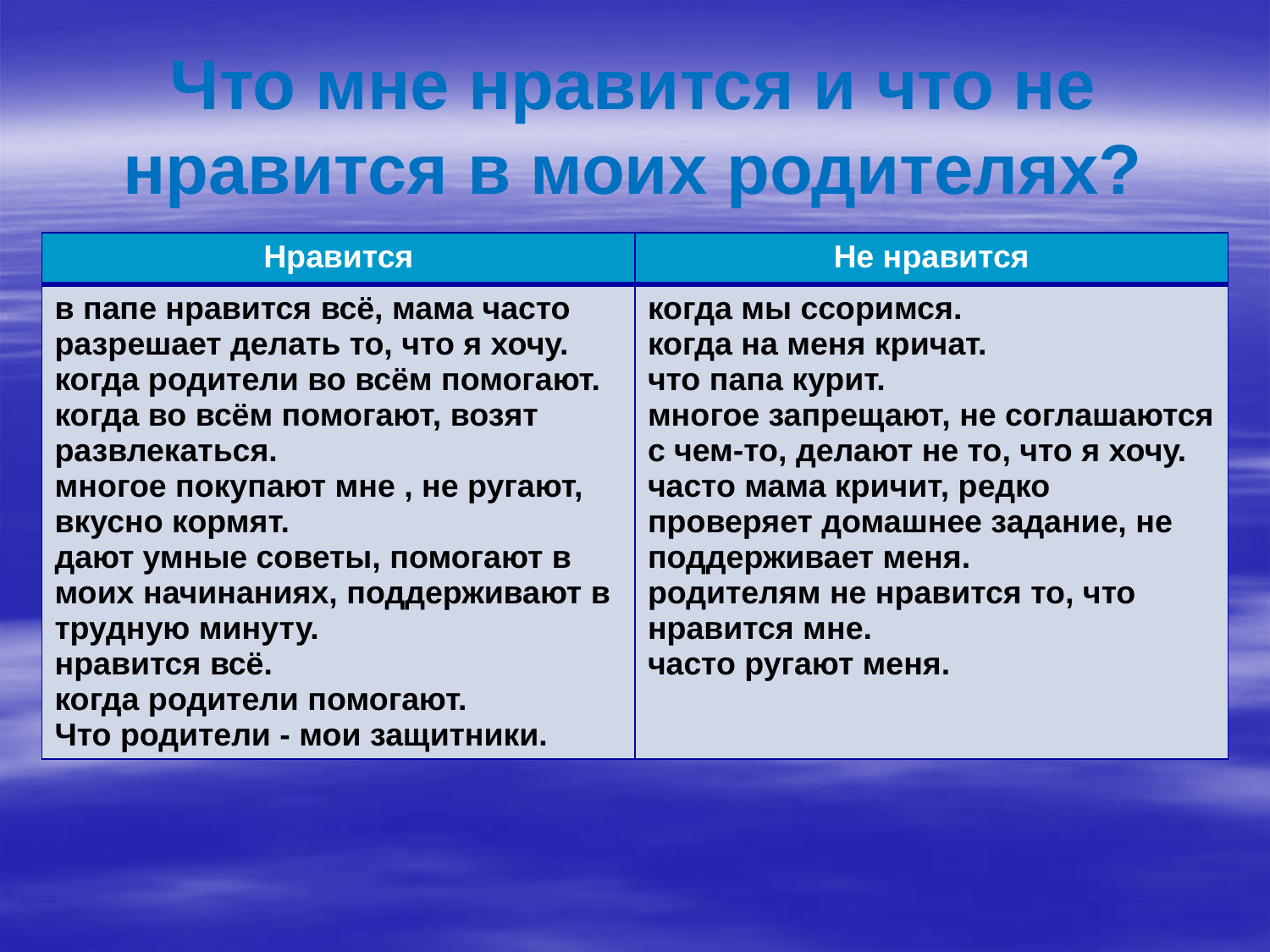

Что мне нравится и что не нравится в моих родителях?
| Нравится | Не нравится |
| --- | --- |
| в папе нравится всё, мама часто разрешает делать то, что я хочу. когда родители во всём помогают. когда во всём помогают, возят развлекаться. многое покупают мне , не ругают, вкусно кормят. дают умные советы, помогают в моих начинаниях, поддерживают в трудную минуту. нравится всё. когда родители помогают. Что родители - мои защитники. | когда мы ссоримся. когда на меня кричат. что папа курит. многое запрещают, не соглашаются с чем-то, делают не то, что я хочу. часто мама кричит, редко проверяет домашнее задание, не поддерживает меня. родителям не нравится то, что нравится мне. часто ругают меня. |